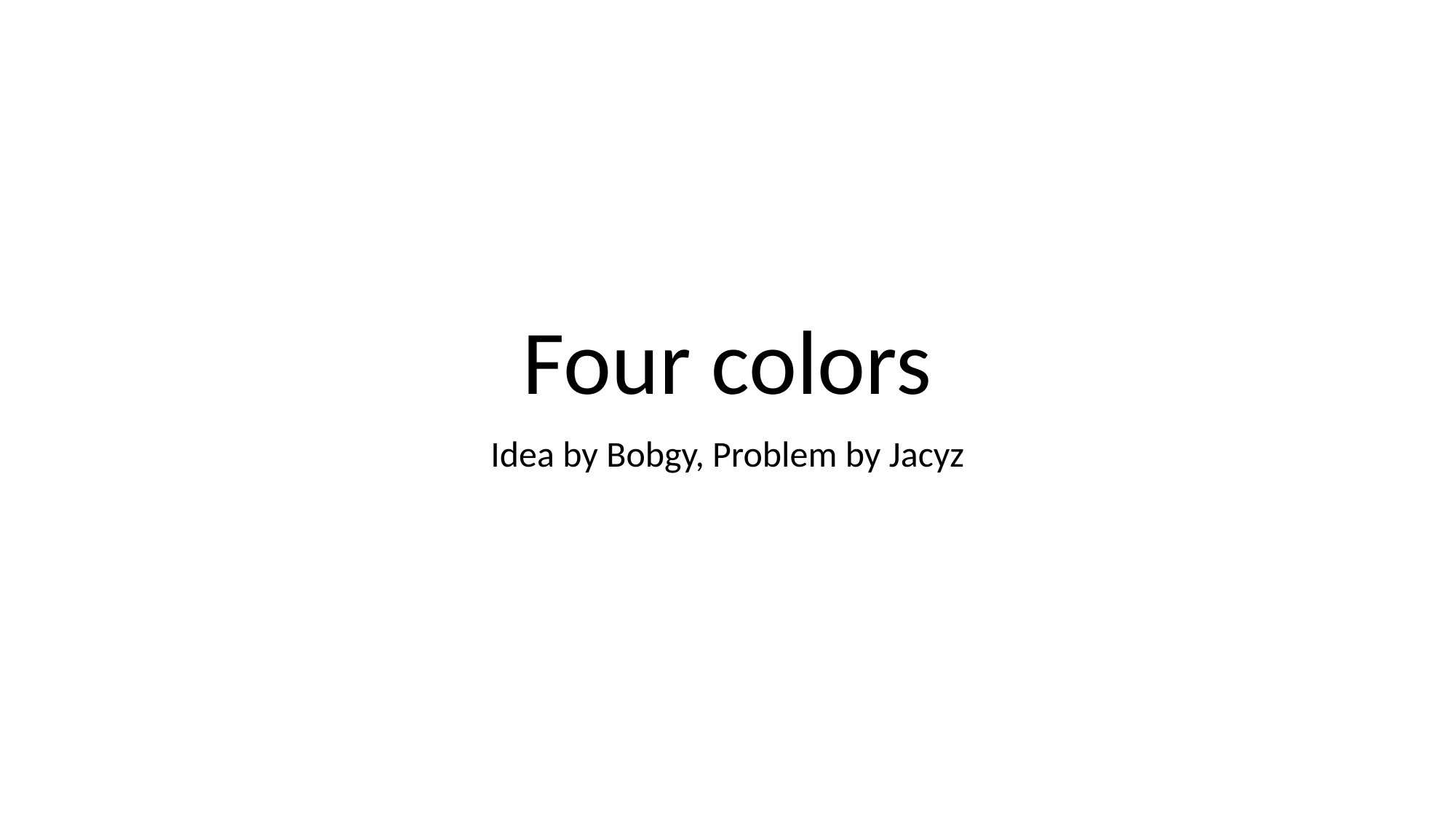

# Four colors
Idea by Bobgy, Problem by Jacyz